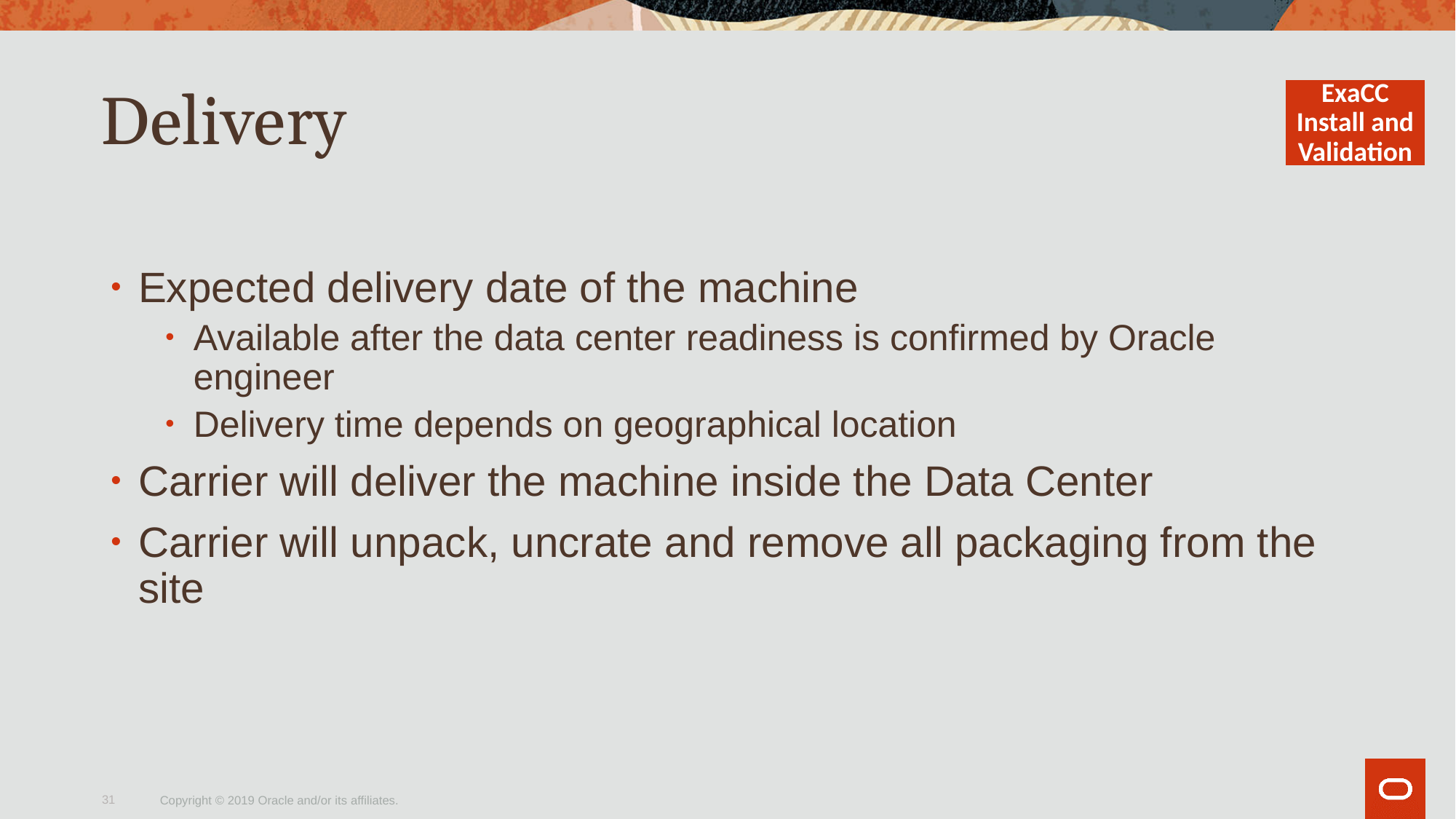

31
# Delivery
ExaCC Install and Validation
Expected delivery date of the machine
Available after the data center readiness is confirmed by Oracle engineer
Delivery time depends on geographical location
Carrier will deliver the machine inside the Data Center
Carrier will unpack, uncrate and remove all packaging from the site
Copyright © 2019 Oracle and/or its affiliates.